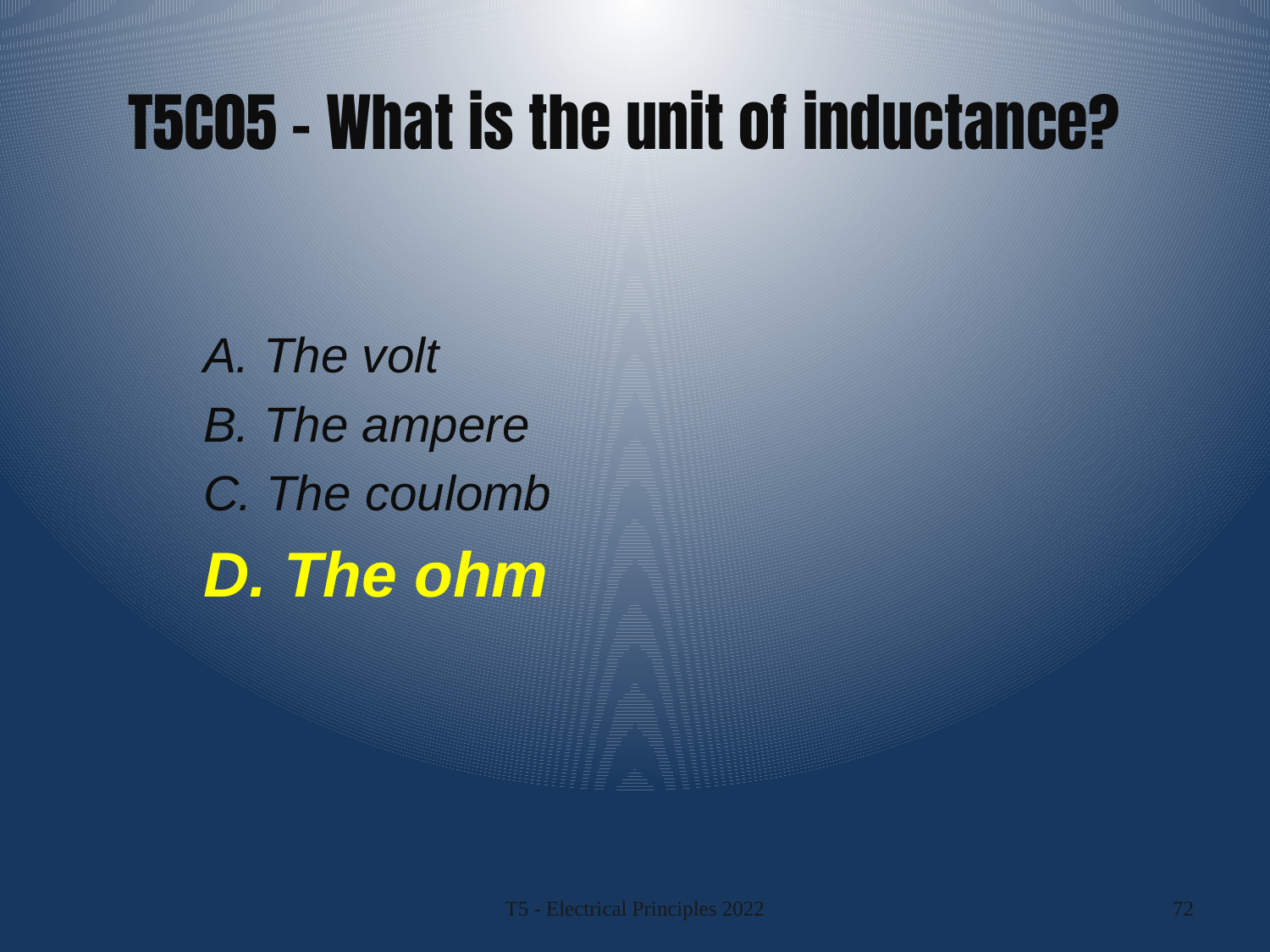

# T5C05 - What is the unit of inductance?
A. The volt
B. The ampere
C. The coulomb
D. The ohm

T5 - Electrical Principles 2022
72